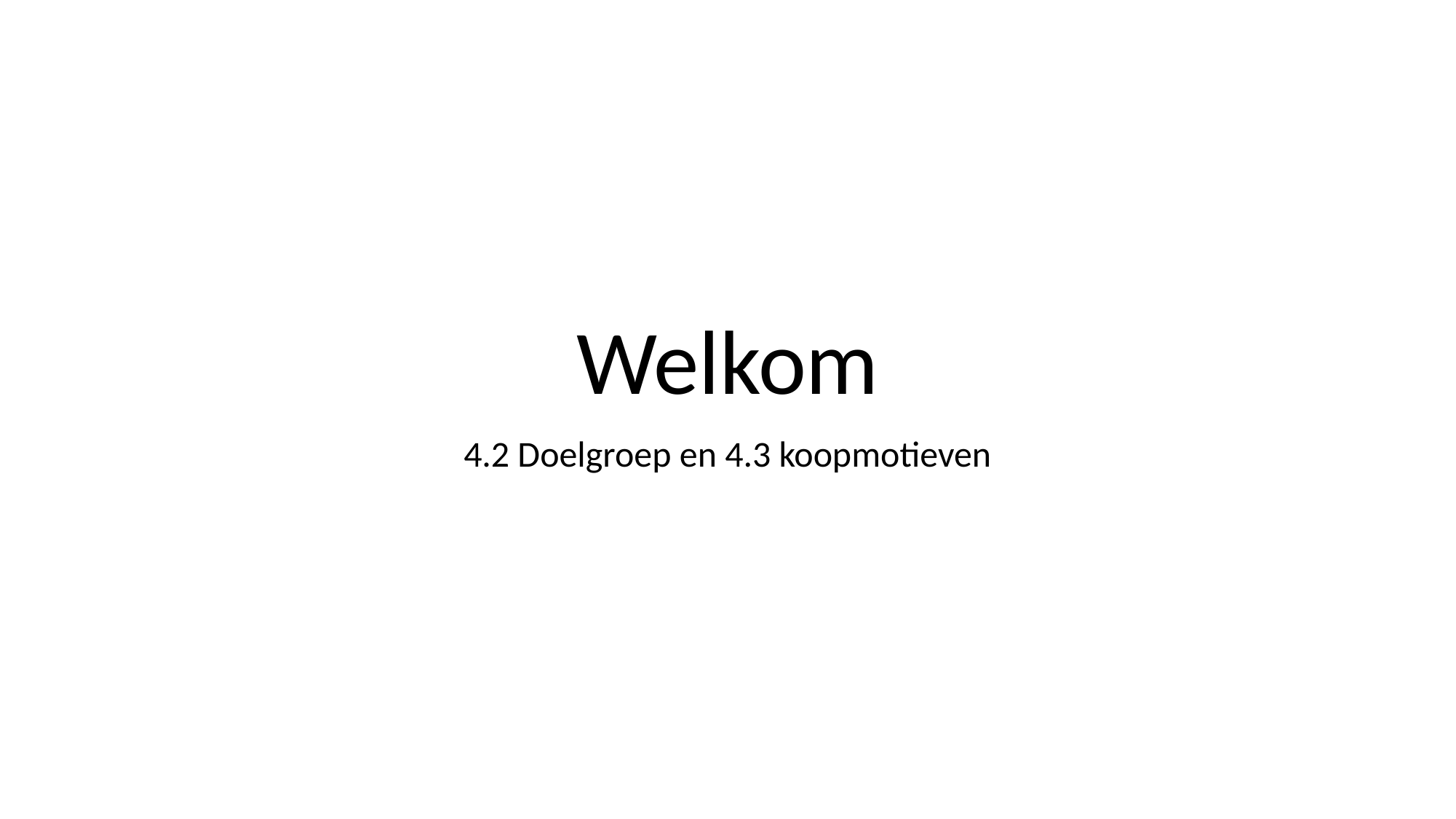

# Welkom
4.2 Doelgroep en 4.3 koopmotieven